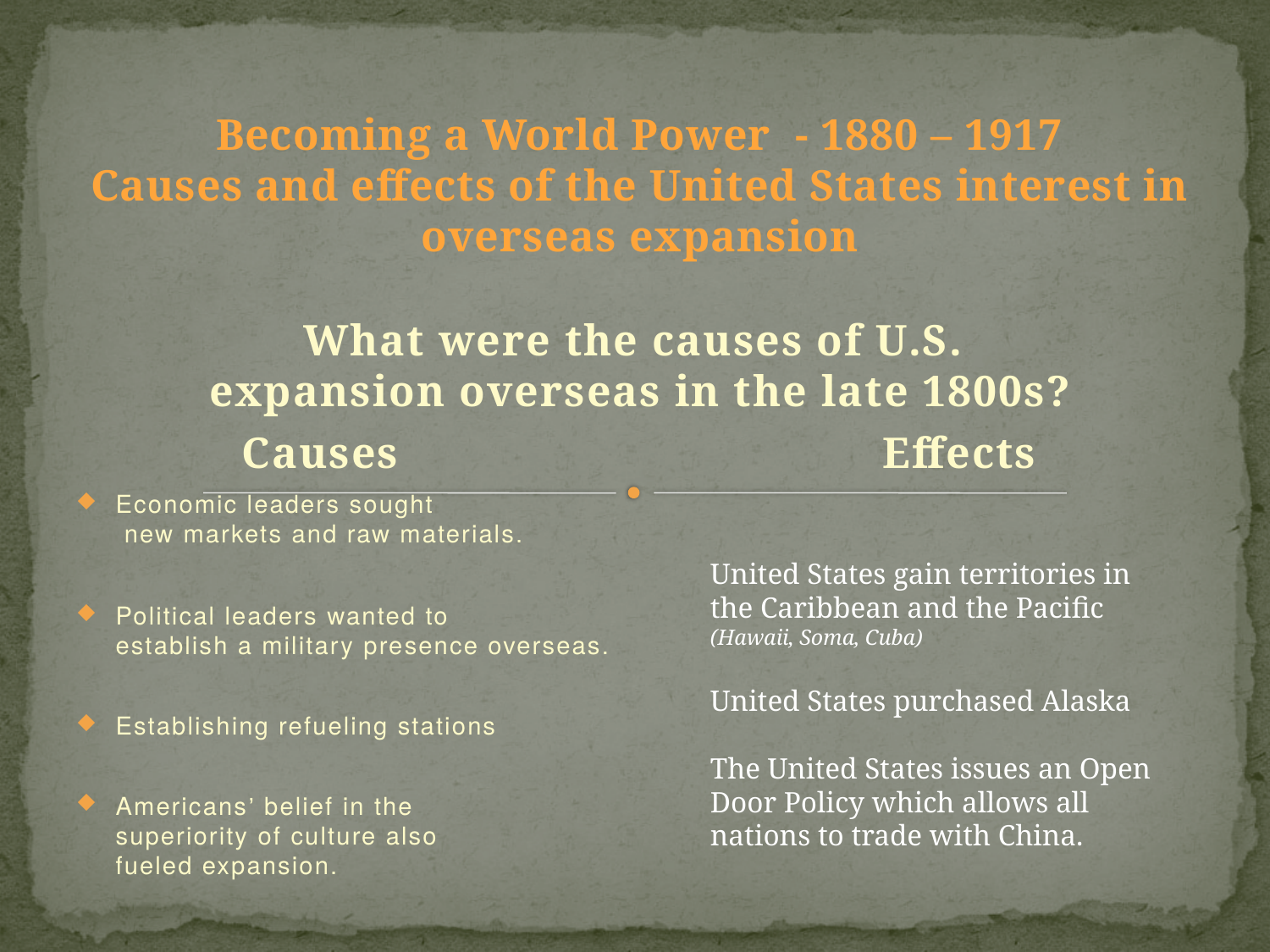

# Becoming a World Power  - 1880 – 1917 Causes and effects of the United States interest in overseas expansion
What were the causes of U.S.
expansion overseas in the late 1800s?
             Causes                                      Effects
Economic leaders sought
 new markets and raw materials.

Political leaders wanted to
establish a military presence overseas.

Establishing refueling stations

Americans’ belief in the
superiority of culture also
fueled expansion.

United States gain territories in the Caribbean and the Pacific  (Hawaii, Soma, Cuba)

United States purchased Alaska

The United States issues an Open Door Policy which allows all nations to trade with China.